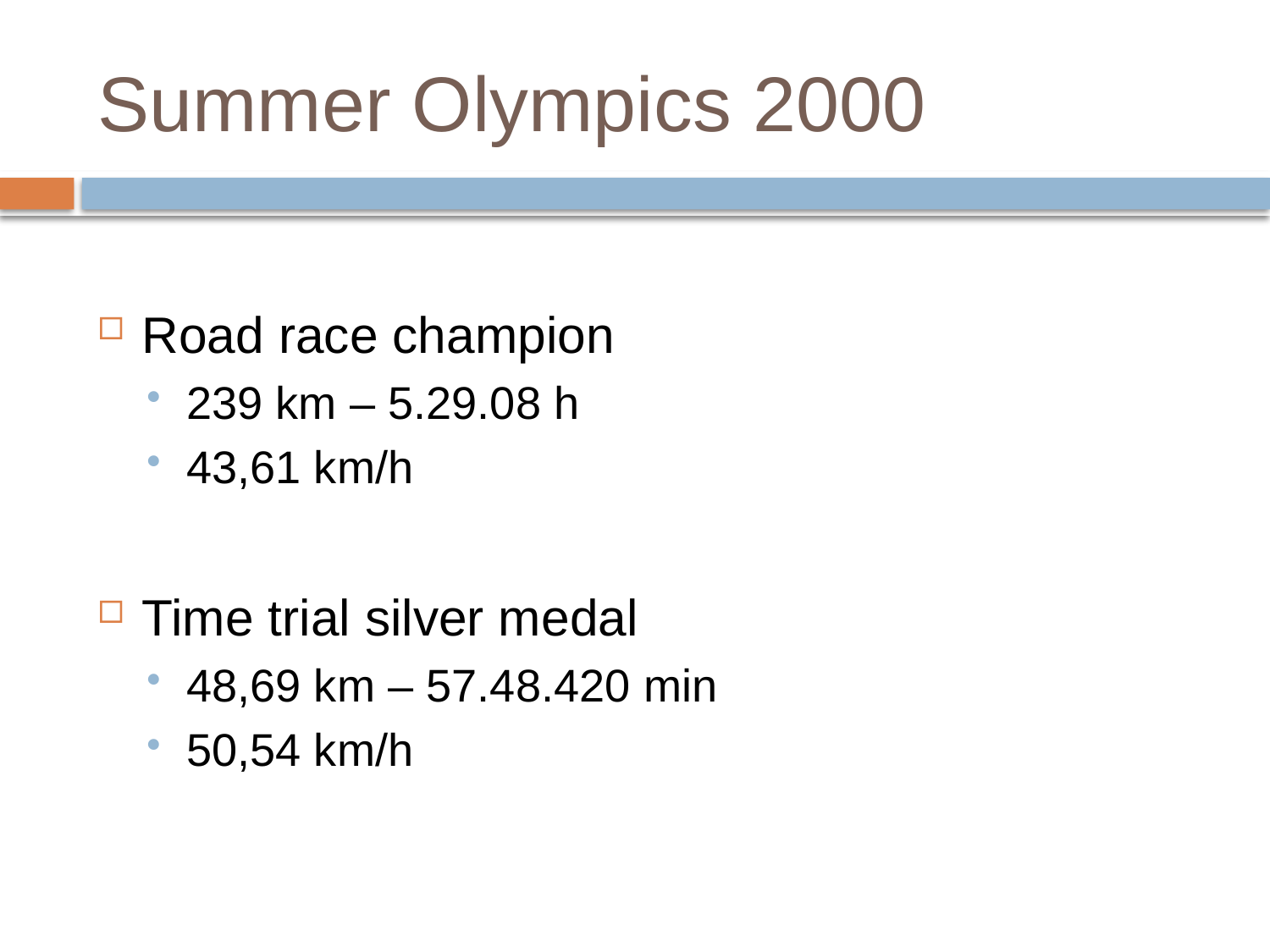

# Summer Olympics 2000

Road race champion
239 km – 5.29.08 h
43,61 km/h

Time trial silver medal
48,69 km – 57.48.420 min
50,54 km/h